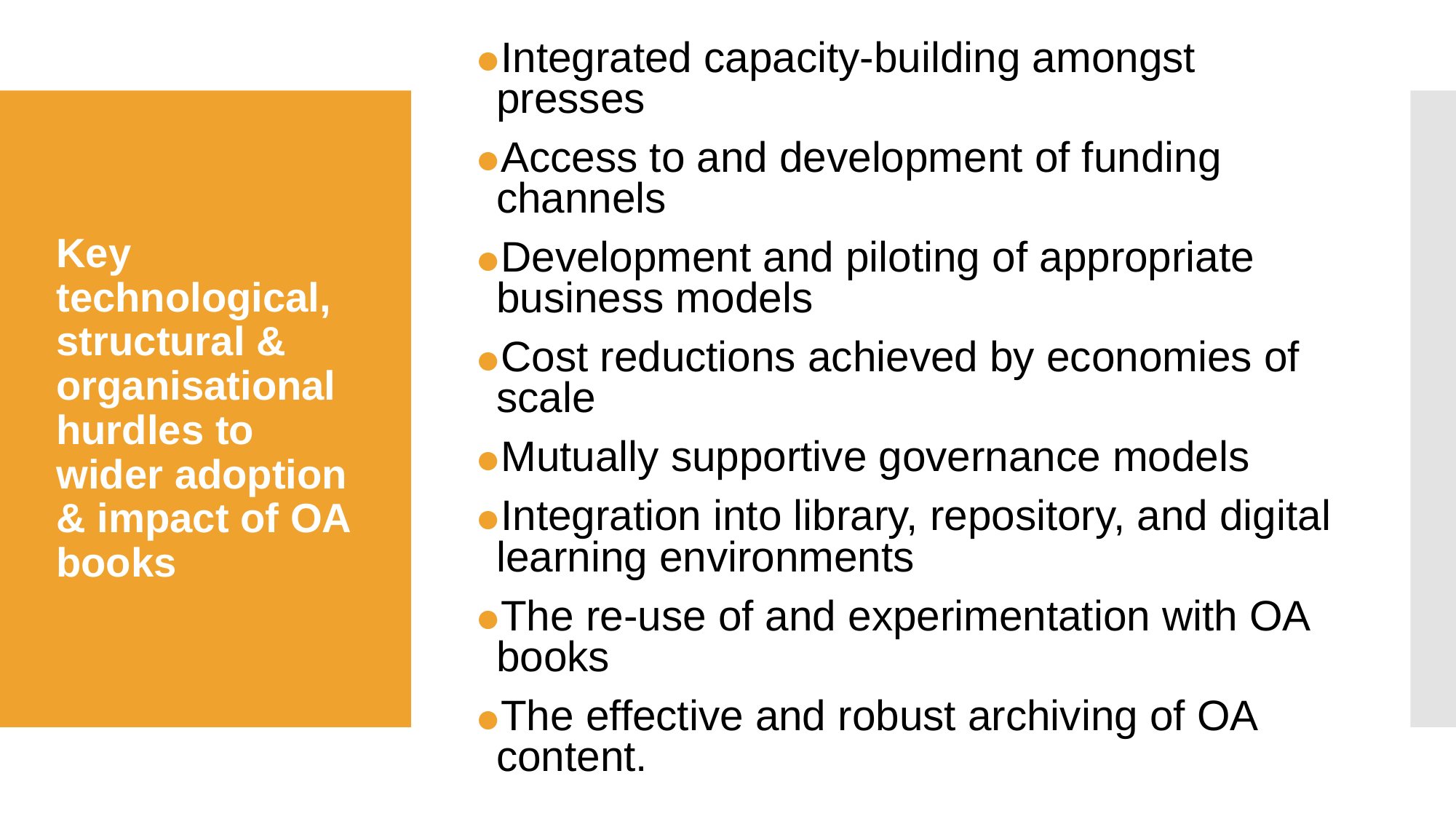

Integrated capacity-building amongst presses
Access to and development of funding channels
Development and piloting of appropriate business models
Cost reductions achieved by economies of scale
Mutually supportive governance models
Integration into library, repository, and digital learning environments
The re-use of and experimentation with OA books
The effective and robust archiving of OA content.

# Key technological, structural & organisational hurdles to wider adoption & impact of OA books